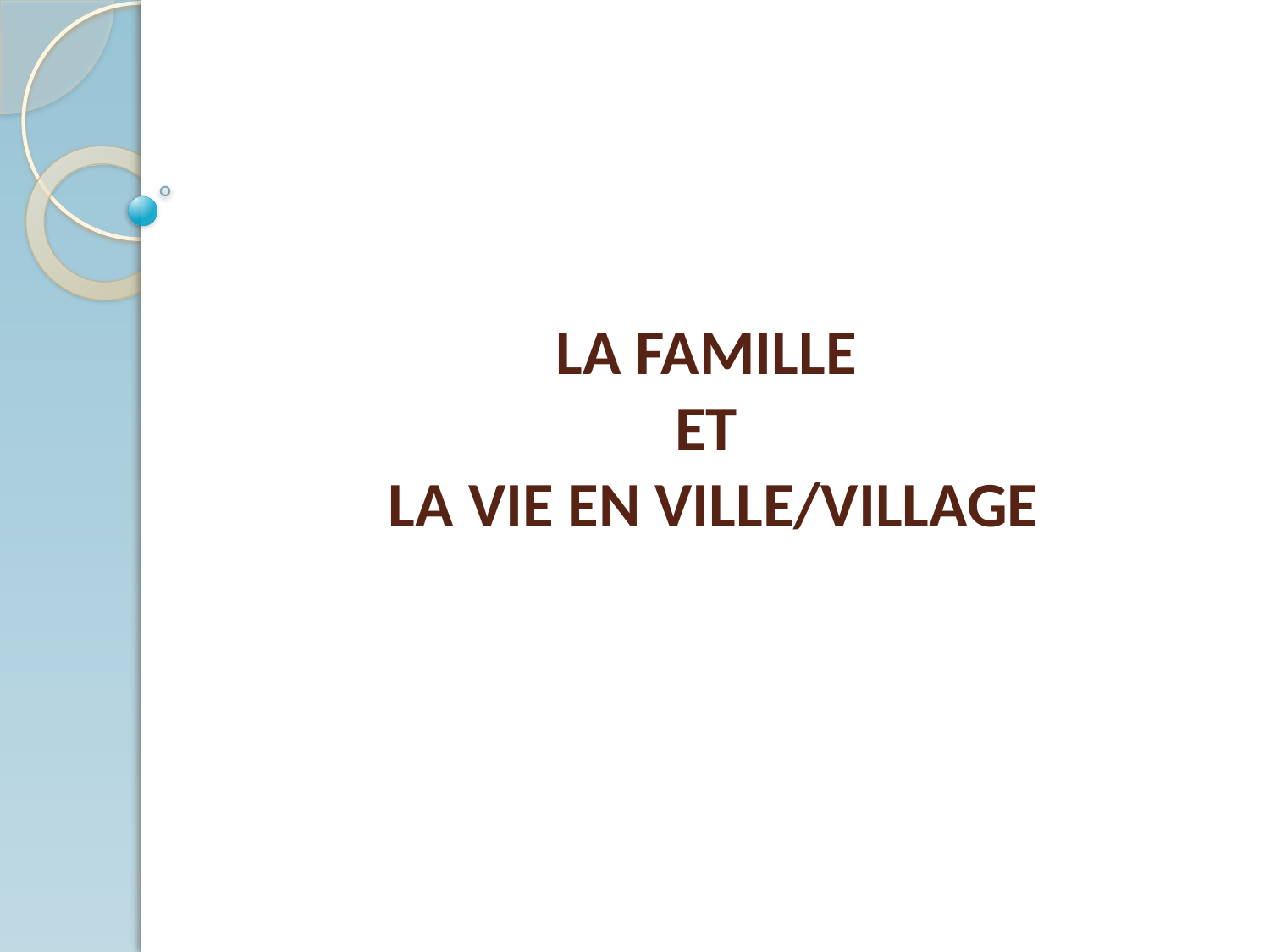

# LA FAMILLE ET LA VIE EN VILLE/VILLAGE